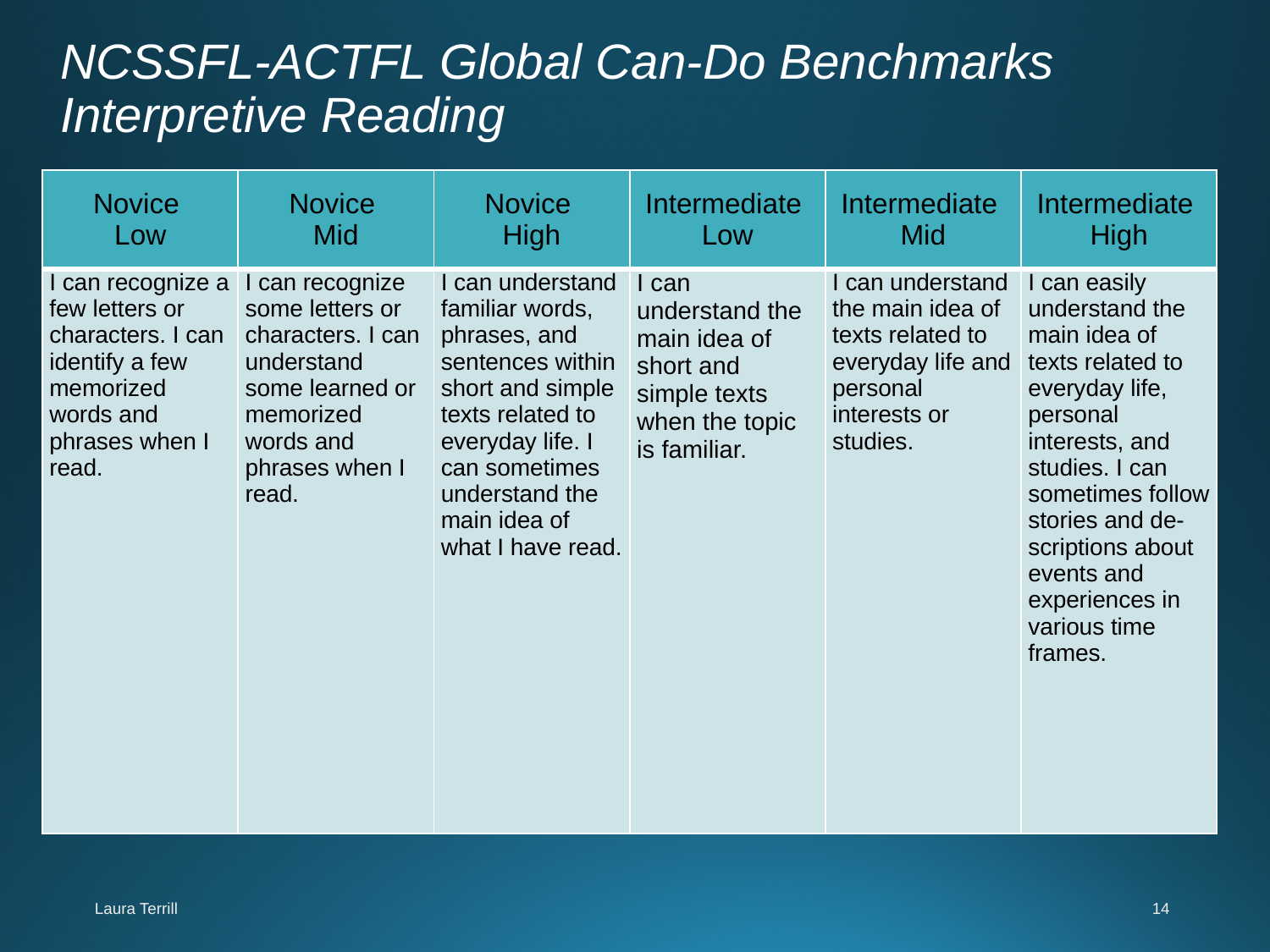

# NCSSFL-ACTFL Global Can-Do Benchmarks Interpretive Reading
| Novice Low | Novice Mid | Novice High | Intermediate Low | Intermediate Mid | Intermediate High |
| --- | --- | --- | --- | --- | --- |
| I can recognize a few letters or characters. I can identify a few memorized words and phrases when I read. | I can recognize some letters or characters. I can understand some learned or memorized words and phrases when I read. | I can understand familiar words, phrases, and sentences within short and simple texts related to everyday life. I can sometimes understand the main idea of what I have read. | I can understand the main idea of short and simple texts when the topic is familiar. | I can understand the main idea of texts related to everyday life and personal interests or studies. | I can easily understand the main idea of texts related to everyday life, personal interests, and studies. I can sometimes follow stories and de- scriptions about events and experiences in various time frames. |
Laura Terrill
14